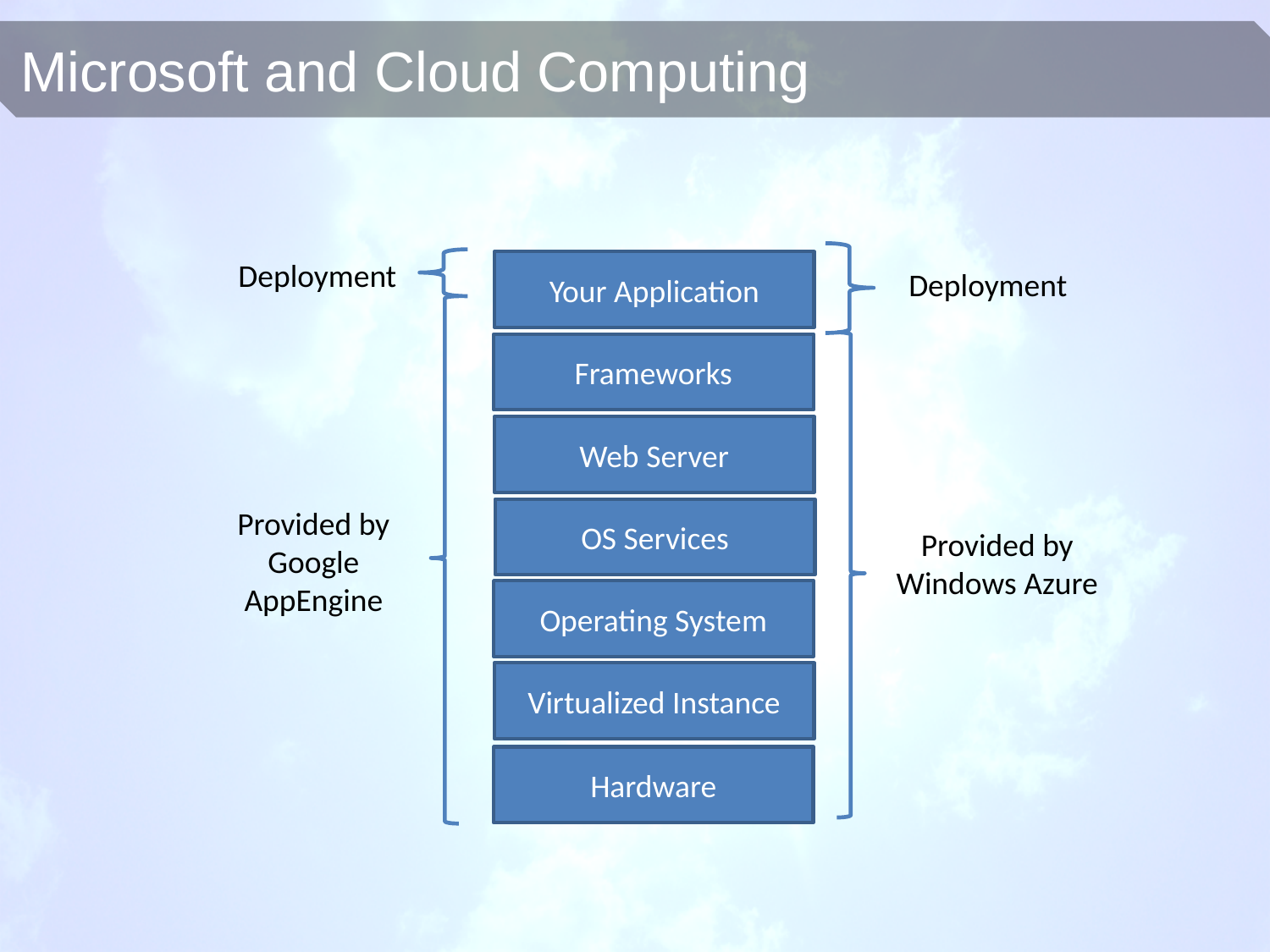

Deployment

Your Application
Deployment

Frameworks
Web Server
Provided by
Google
AppEngine
OS Services
Provided by
Windows Azure
Operating System
Virtualized Instance
Hardware